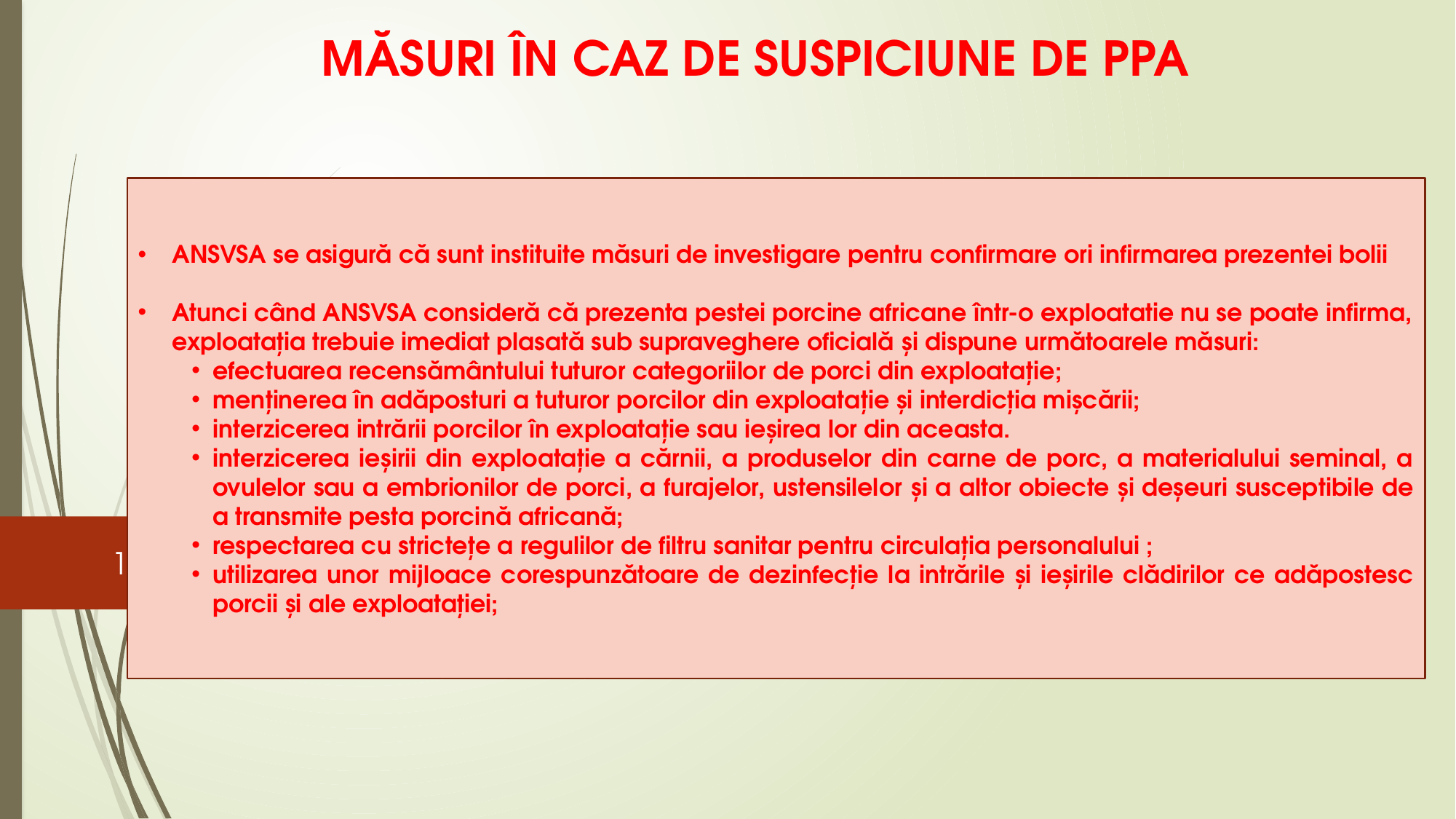

# MĂSURI ÎN CAZ DE SUSPICIUNE DE PPA
ANSVSA se asigură că sunt instituite măsuri de investigare pentru confirmare ori infirmarea prezentei bolii

Atunci când ANSVSA consideră că prezenta pestei porcine africane într-o exploatatie nu se poate infirma, exploataţia trebuie imediat plasată sub supraveghere oficială şi dispune următoarele măsuri:
efectuarea recensământului tuturor categoriilor de porci din exploataţie;
menţinerea în adăposturi a tuturor porcilor din exploataţie şi interdicţia mişcării;
interzicerea intrării porcilor în exploataţie sau ieşirea lor din aceasta.
interzicerea ieşirii din exploataţie a cărnii, a produselor din carne de porc, a materialului seminal, a ovulelor sau a embrionilor de porci, a furajelor, ustensilelor şi a altor obiecte şi deşeuri susceptibile de a transmite pesta porcină africană;
respectarea cu stricteţe a regulilor de filtru sanitar pentru circulaţia personalului ;
utilizarea unor mijloace corespunzătoare de dezinfecţie la intrările şi ieşirile clădirilor ce adăpostesc porcii şi ale exploataţiei;
17